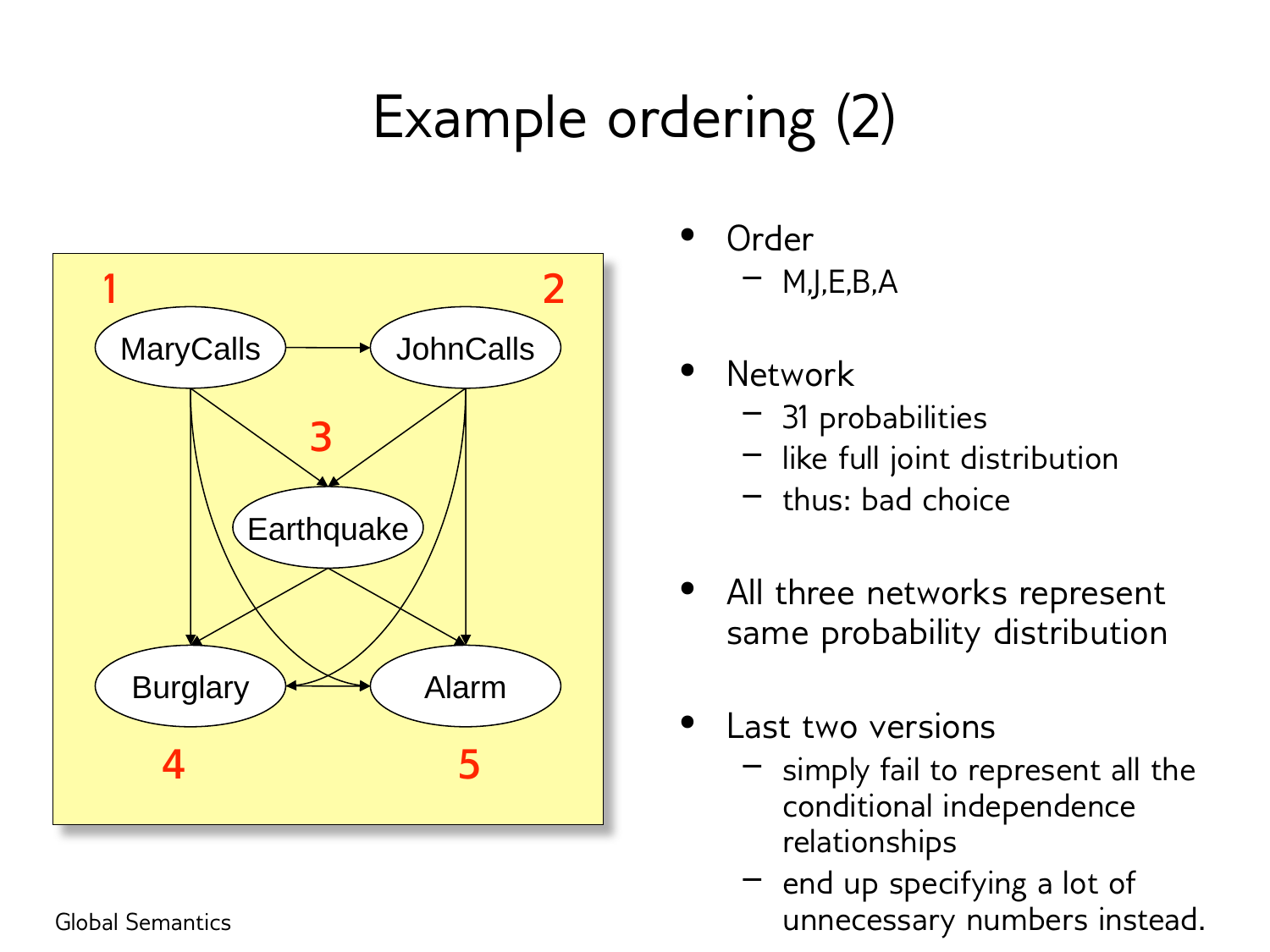

# Example ordering (2)
Order
M,J,E,B,A

Network
31 probabilities
like full joint distribution
thus: bad choice

All three networks represent same probability distribution

Last two versions
simply fail to represent all the conditional independence relationships
end up specifying a lot of unnecessary numbers instead.

1
2

MaryCalls

JohnCalls

Earthquake

Burglary

Alarm

3
4
5
Global Semantics
25